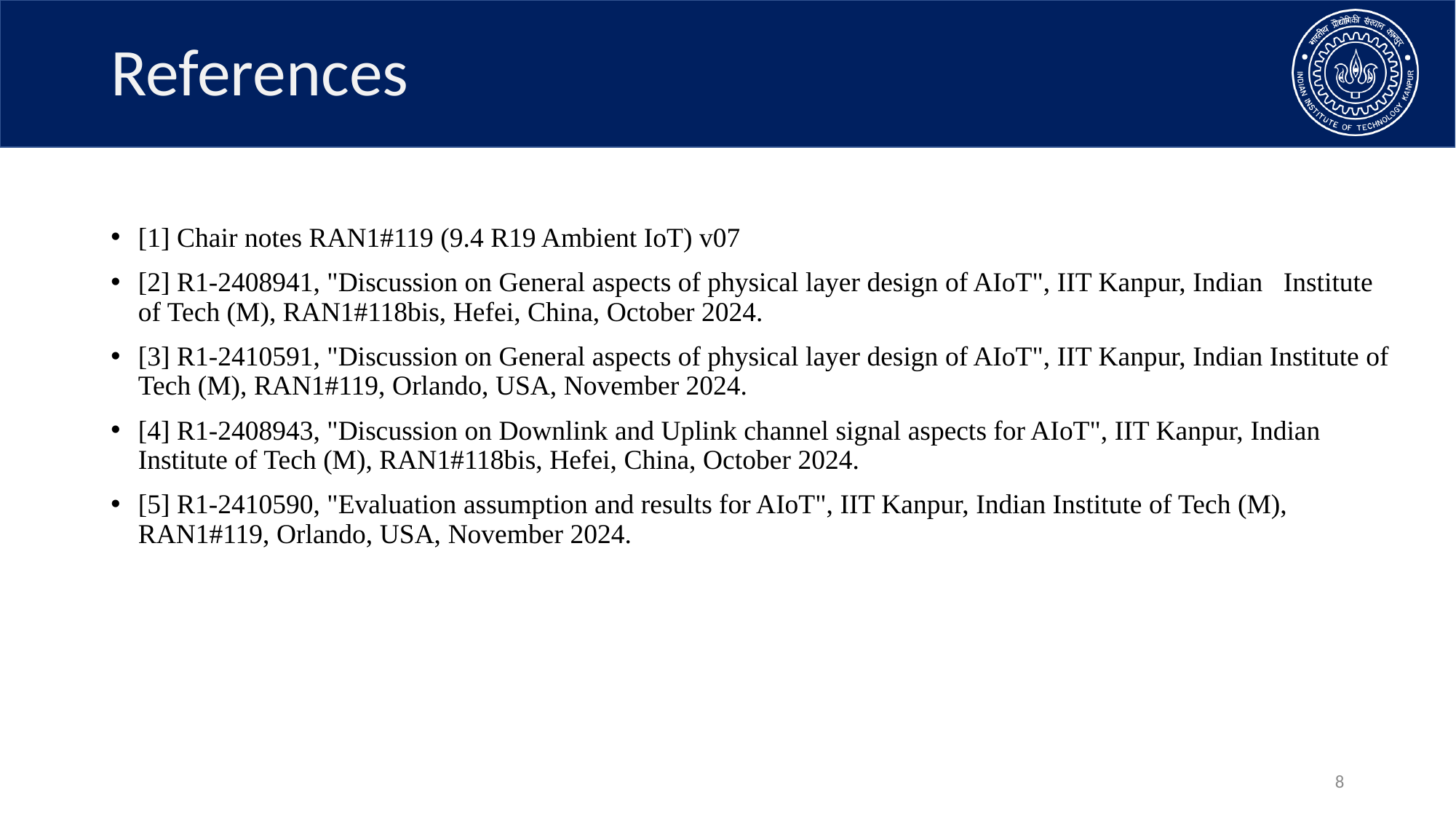

# References
[1] Chair notes RAN1#119 (9.4 R19 Ambient IoT) v07
[2] R1-2408941, "Discussion on General aspects of physical layer design of AIoT", IIT Kanpur, Indian   Institute of Tech (M), RAN1#118bis, Hefei, China, October 2024.
[3] R1-2410591, "Discussion on General aspects of physical layer design of AIoT", IIT Kanpur, Indian Institute of Tech (M), RAN1#119, Orlando, USA, November 2024.
[4] R1-2408943, "Discussion on Downlink and Uplink channel signal aspects for AIoT", IIT Kanpur, Indian Institute of Tech (M), RAN1#118bis, Hefei, China, October 2024.
[5] R1-2410590, "Evaluation assumption and results for AIoT", IIT Kanpur, Indian Institute of Tech (M), RAN1#119, Orlando, USA, November 2024.

8